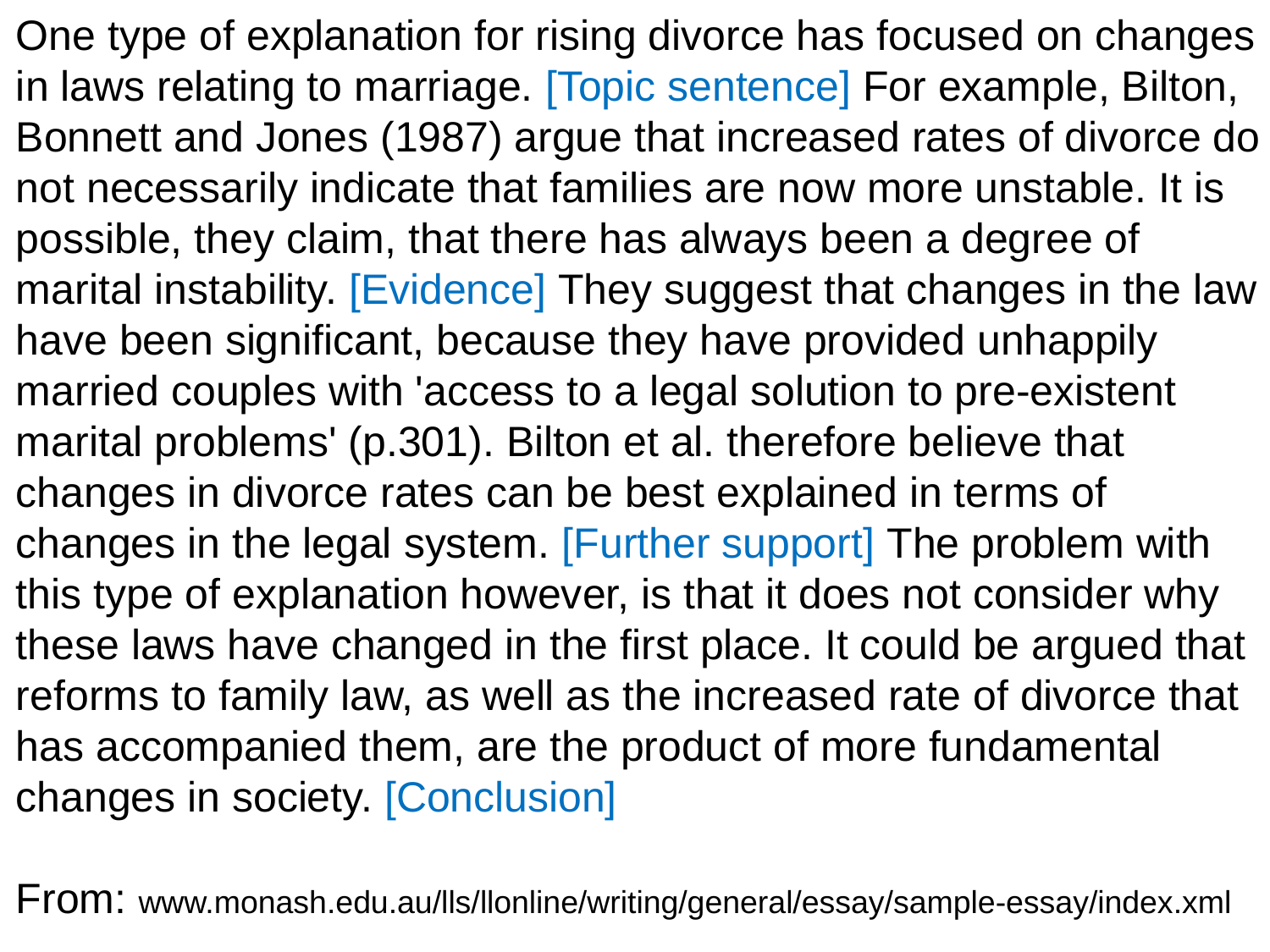

One type of explanation for rising divorce has focused on changes in laws relating to marriage. [Topic sentence] For example, Bilton, Bonnett and Jones (1987) argue that increased rates of divorce do not necessarily indicate that families are now more unstable. It is possible, they claim, that there has always been a degree of marital instability. [Evidence] They suggest that changes in the law have been significant, because they have provided unhappily married couples with 'access to a legal solution to pre-existent marital problems' (p.301). Bilton et al. therefore believe that changes in divorce rates can be best explained in terms of changes in the legal system. [Further support] The problem with this type of explanation however, is that it does not consider why these laws have changed in the first place. It could be argued that reforms to family law, as well as the increased rate of divorce that has accompanied them, are the product of more fundamental changes in society. [Conclusion]

From: www.monash.edu.au/lls/llonline/writing/general/essay/sample-essay/index.xml